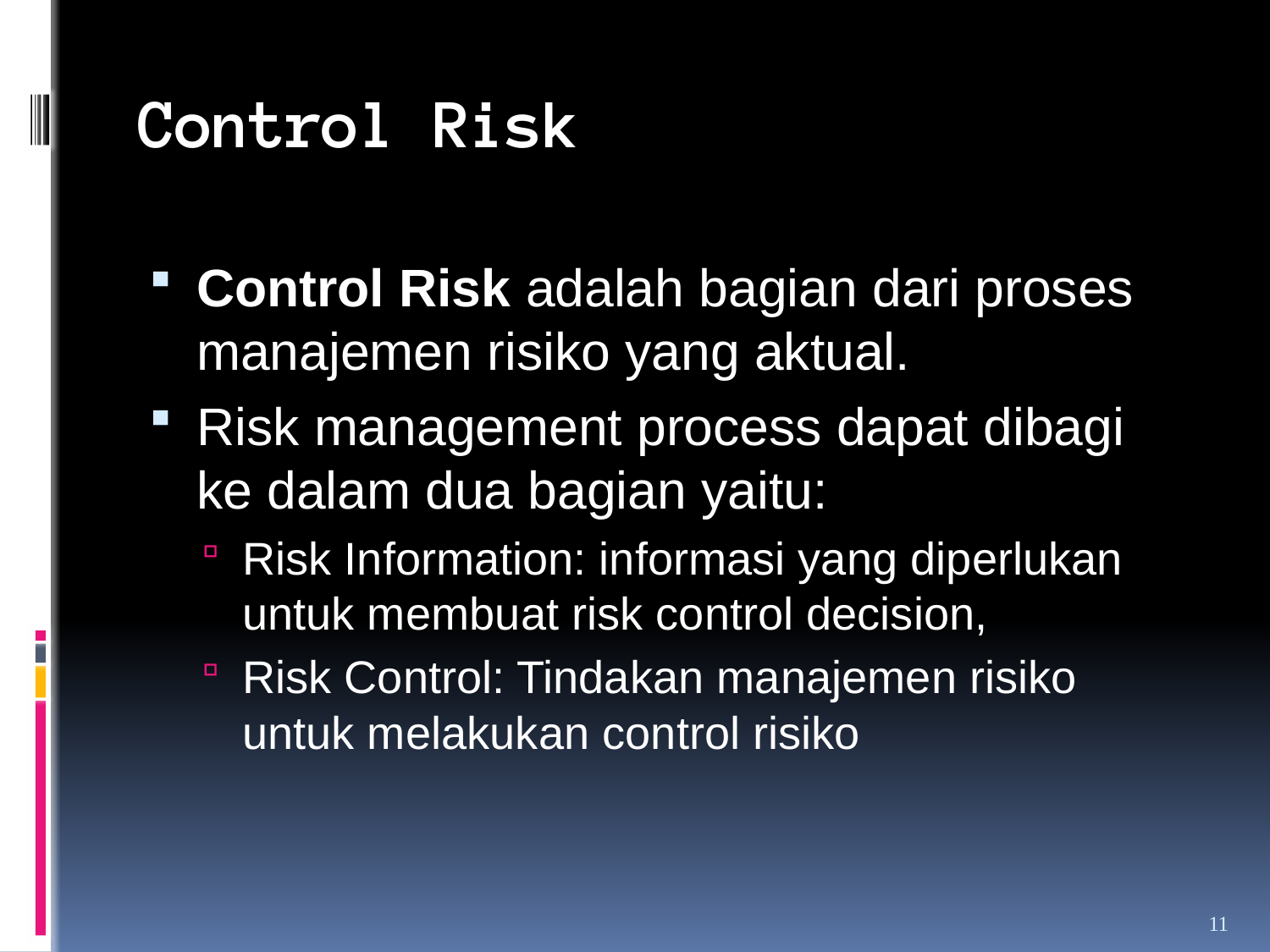

# Control Risk
Control Risk adalah bagian dari proses manajemen risiko yang aktual.
Risk management process dapat dibagi ke dalam dua bagian yaitu:
Risk Information: informasi yang diperlukan untuk membuat risk control decision,
Risk Control: Tindakan manajemen risiko untuk melakukan control risiko
11